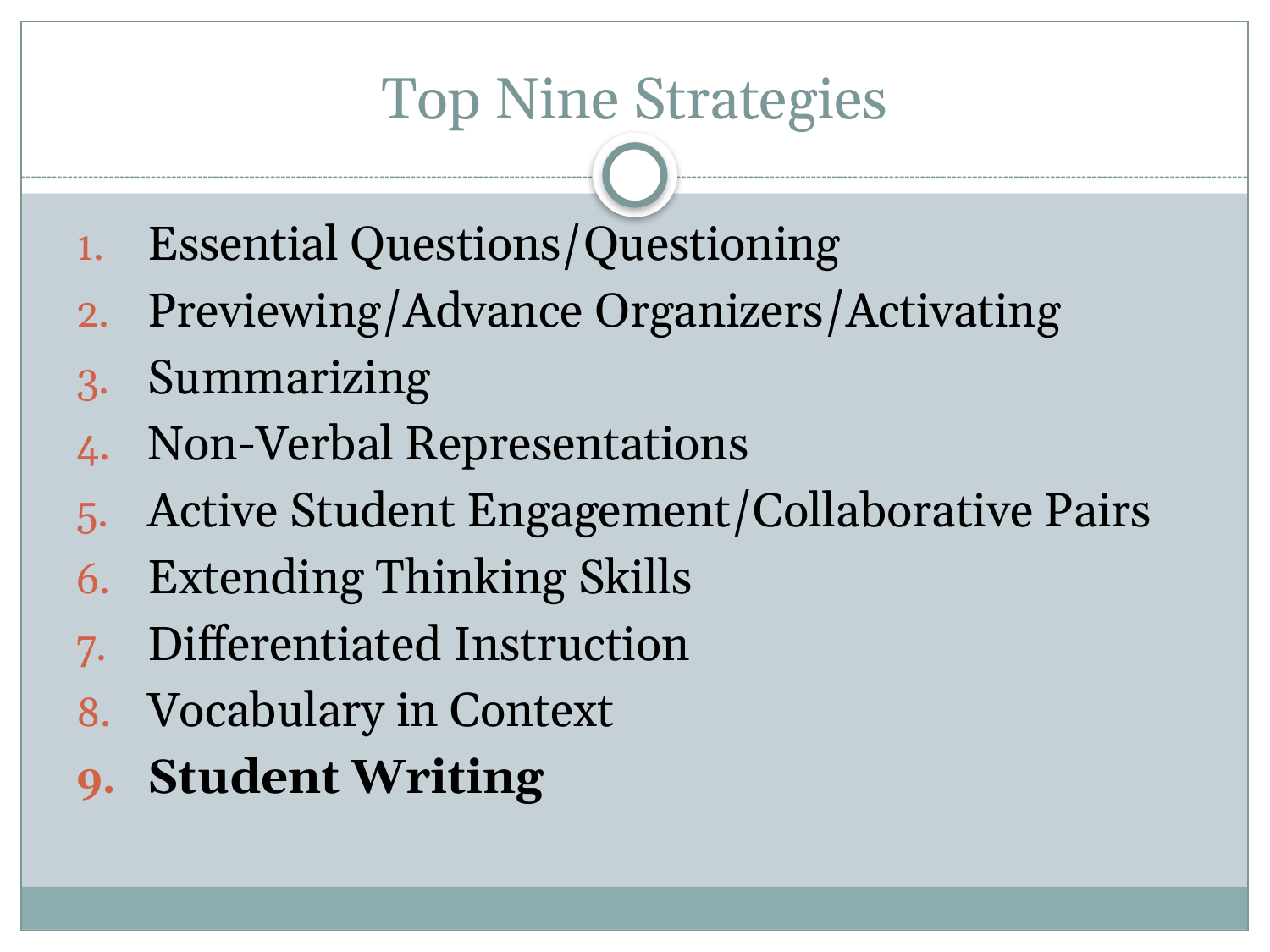

# Top Nine Strategies
Essential Questions/Questioning
Previewing/Advance Organizers/Activating
Summarizing
Non-Verbal Representations
Active Student Engagement/Collaborative Pairs
Extending Thinking Skills
Differentiated Instruction
Vocabulary in Context
Student Writing